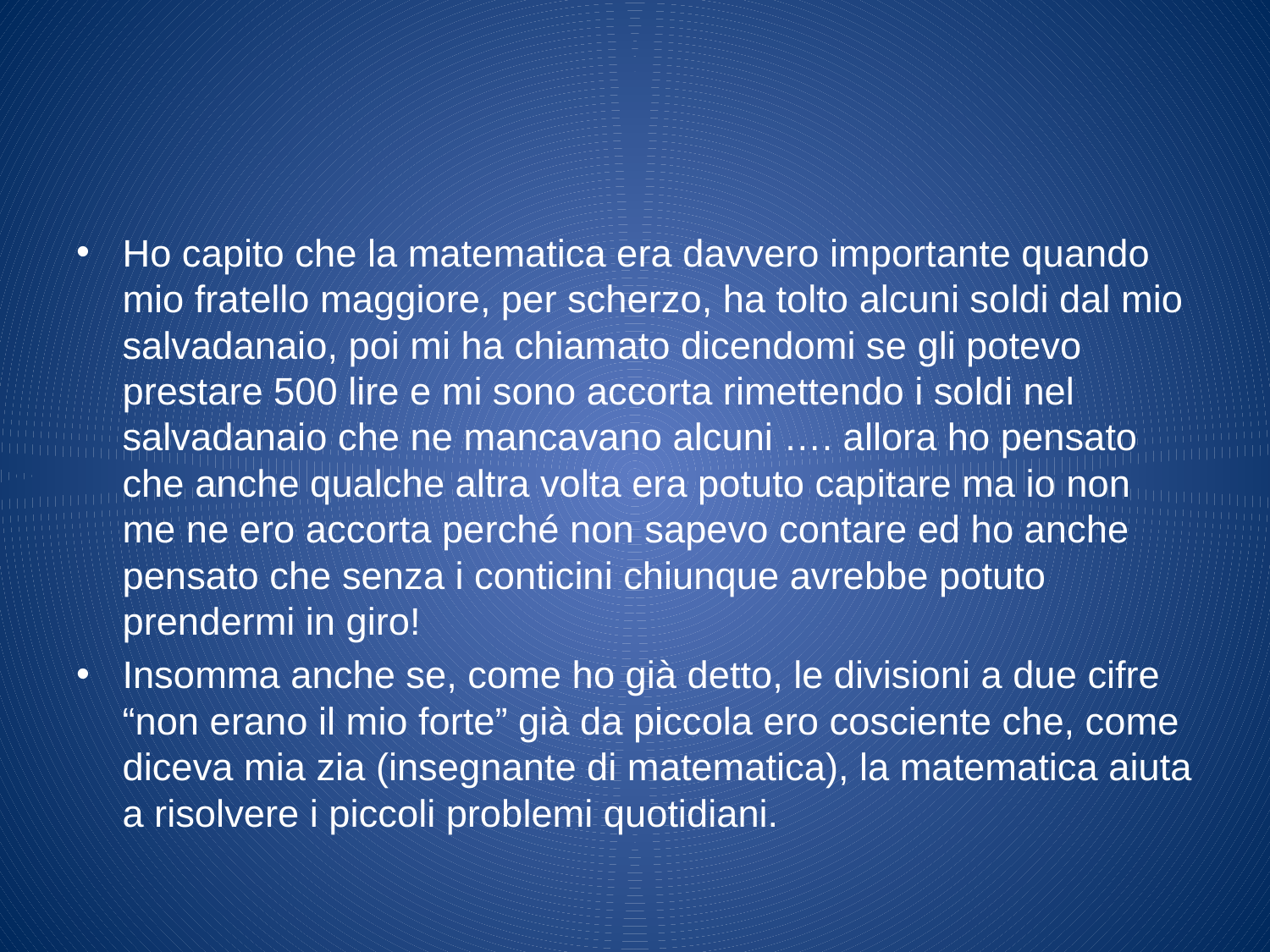

Ho capito che la matematica era davvero importante quando mio fratello maggiore, per scherzo, ha tolto alcuni soldi dal mio salvadanaio, poi mi ha chiamato dicendomi se gli potevo prestare 500 lire e mi sono accorta rimettendo i soldi nel salvadanaio che ne mancavano alcuni …. allora ho pensato che anche qualche altra volta era potuto capitare ma io non me ne ero accorta perché non sapevo contare ed ho anche pensato che senza i conticini chiunque avrebbe potuto prendermi in giro!
Insomma anche se, come ho già detto, le divisioni a due cifre “non erano il mio forte” già da piccola ero cosciente che, come diceva mia zia (insegnante di matematica), la matematica aiuta a risolvere i piccoli problemi quotidiani.